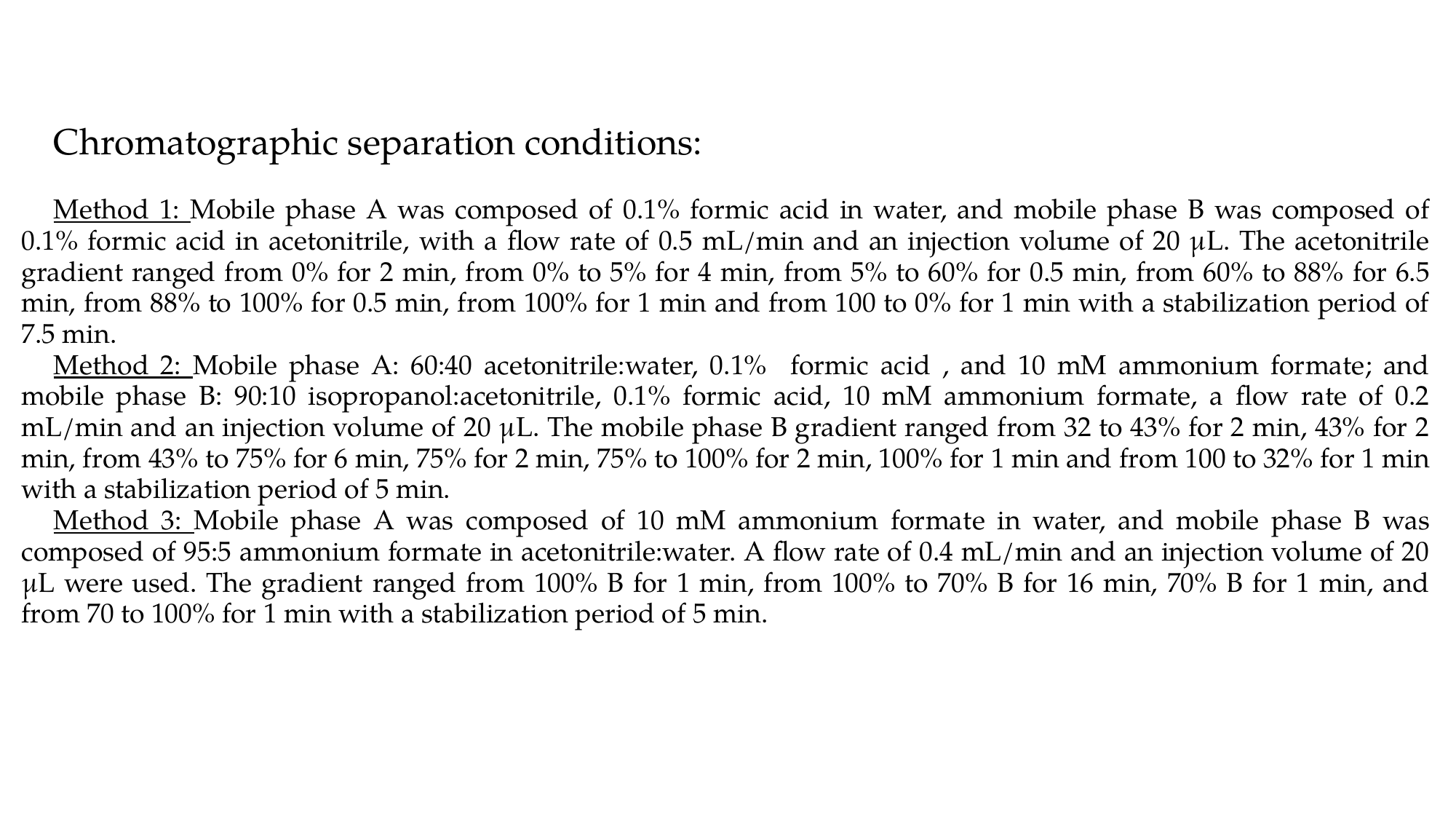

Chromatographic separation conditions:

Method 1: Mobile phase A was composed of 0.1% formic acid in water, and mobile phase B was composed of 0.1% formic acid in acetonitrile, with a flow rate of 0.5 mL/min and an injection volume of 20 μL. The acetonitrile gradient ranged from 0% for 2 min, from 0% to 5% for 4 min, from 5% to 60% for 0.5 min, from 60% to 88% for 6.5 min, from 88% to 100% for 0.5 min, from 100% for 1 min and from 100 to 0% for 1 min with a stabilization period of 7.5 min.
Method 2: Mobile phase A: 60:40 acetonitrile:water, 0.1%  formic acid , and 10 mM ammonium formate; and mobile phase B: 90:10 isopropanol:acetonitrile, 0.1% formic acid, 10 mM ammonium formate, a flow rate of 0.2 mL/min and an injection volume of 20 μL. The mobile phase B gradient ranged from 32 to 43% for 2 min, 43% for 2 min, from 43% to 75% for 6 min, 75% for 2 min, 75% to 100% for 2 min, 100% for 1 min and from 100 to 32% for 1 min with a stabilization period of 5 min.
Method 3: Mobile phase A was composed of 10 mM ammonium formate in water, and mobile phase B was composed of 95:5 ammonium formate in acetonitrile:water. A flow rate of 0.4 mL/min and an injection volume of 20 μL were used. The gradient ranged from 100% B for 1 min, from 100% to 70% B for 16 min, 70% B for 1 min, and from 70 to 100% for 1 min with a stabilization period of 5 min.